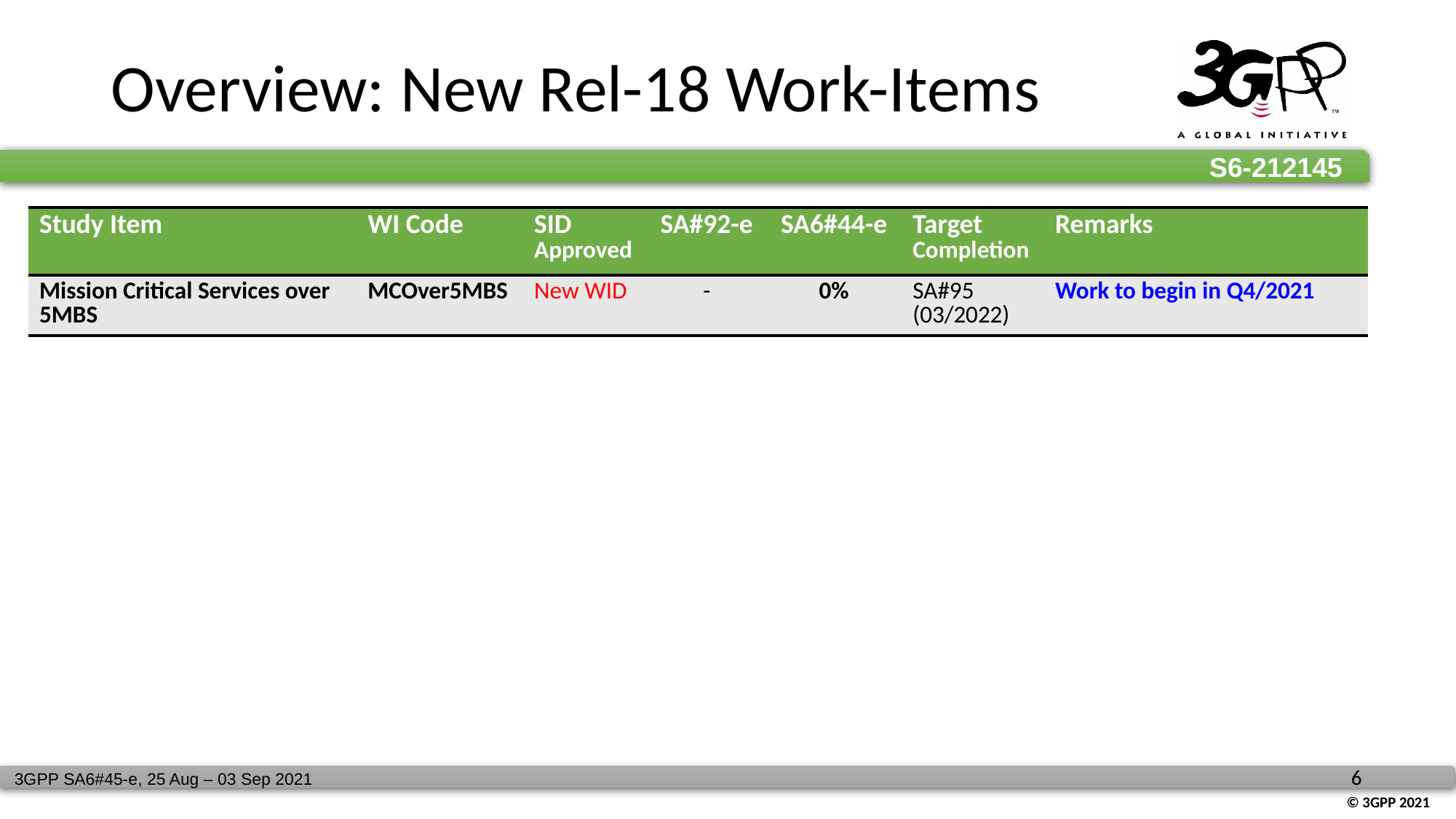

# Overview: New Rel-18 Work-Items
| Study Item | WI Code | SID Approved | SA#92-e | SA6#44-e | Target Completion | Remarks |
| --- | --- | --- | --- | --- | --- | --- |
| Mission Critical Services over 5MBS | MCOver5MBS | New WID | - | 0% | SA#95 (03/2022) | Work to begin in Q4/2021 |